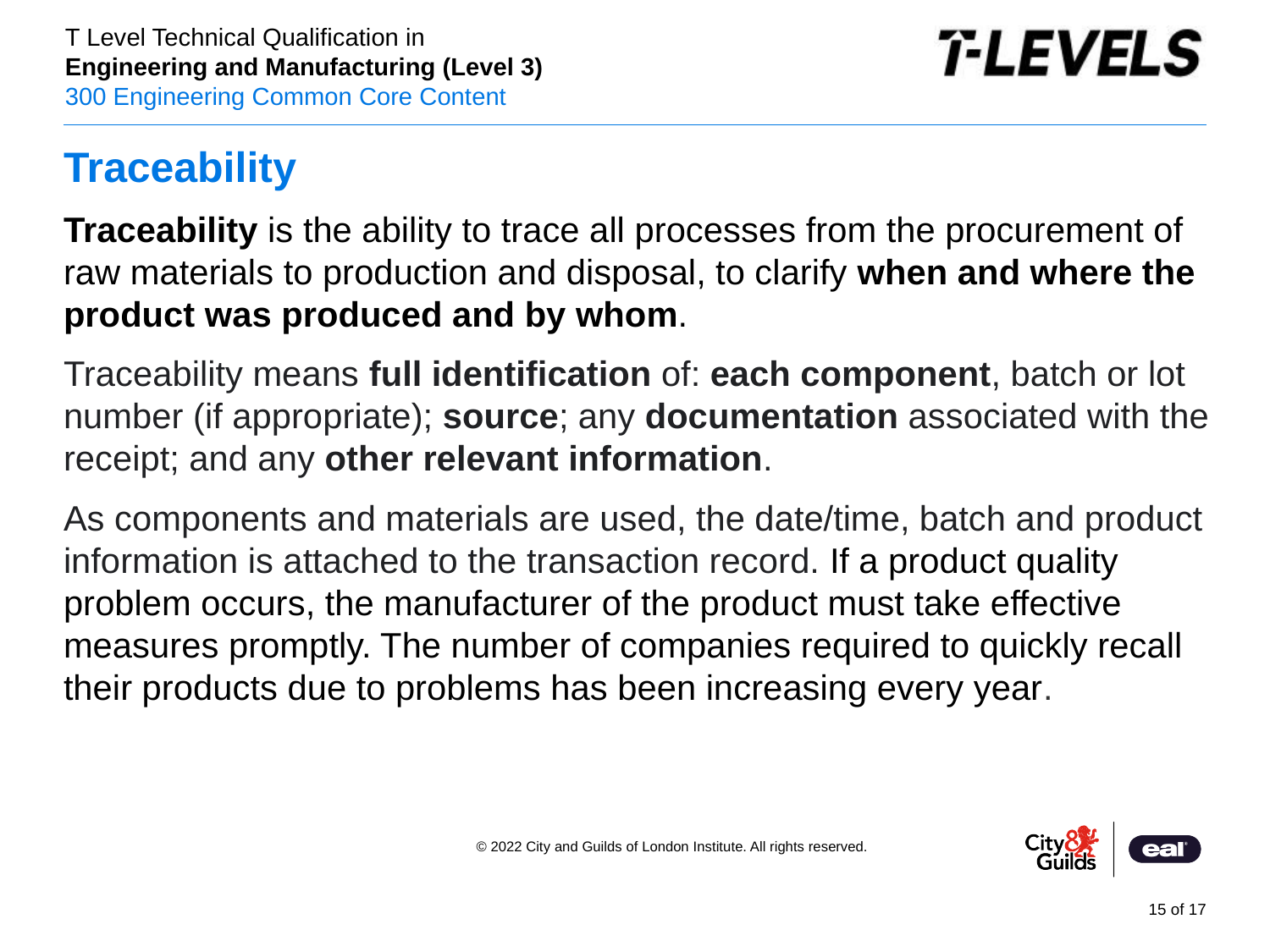

# Traceability
Traceability is the ability to trace all processes from the procurement of raw materials to production and disposal, to clarify when and where the product was produced and by whom.
Traceability means full identification of: each component, batch or lot number (if appropriate); source; any documentation associated with the receipt; and any other relevant information.
As components and materials are used, the date/time, batch and product information is attached to the transaction record. If a product quality problem occurs, the manufacturer of the product must take effective measures promptly. The number of companies required to quickly recall their products due to problems has been increasing every year.